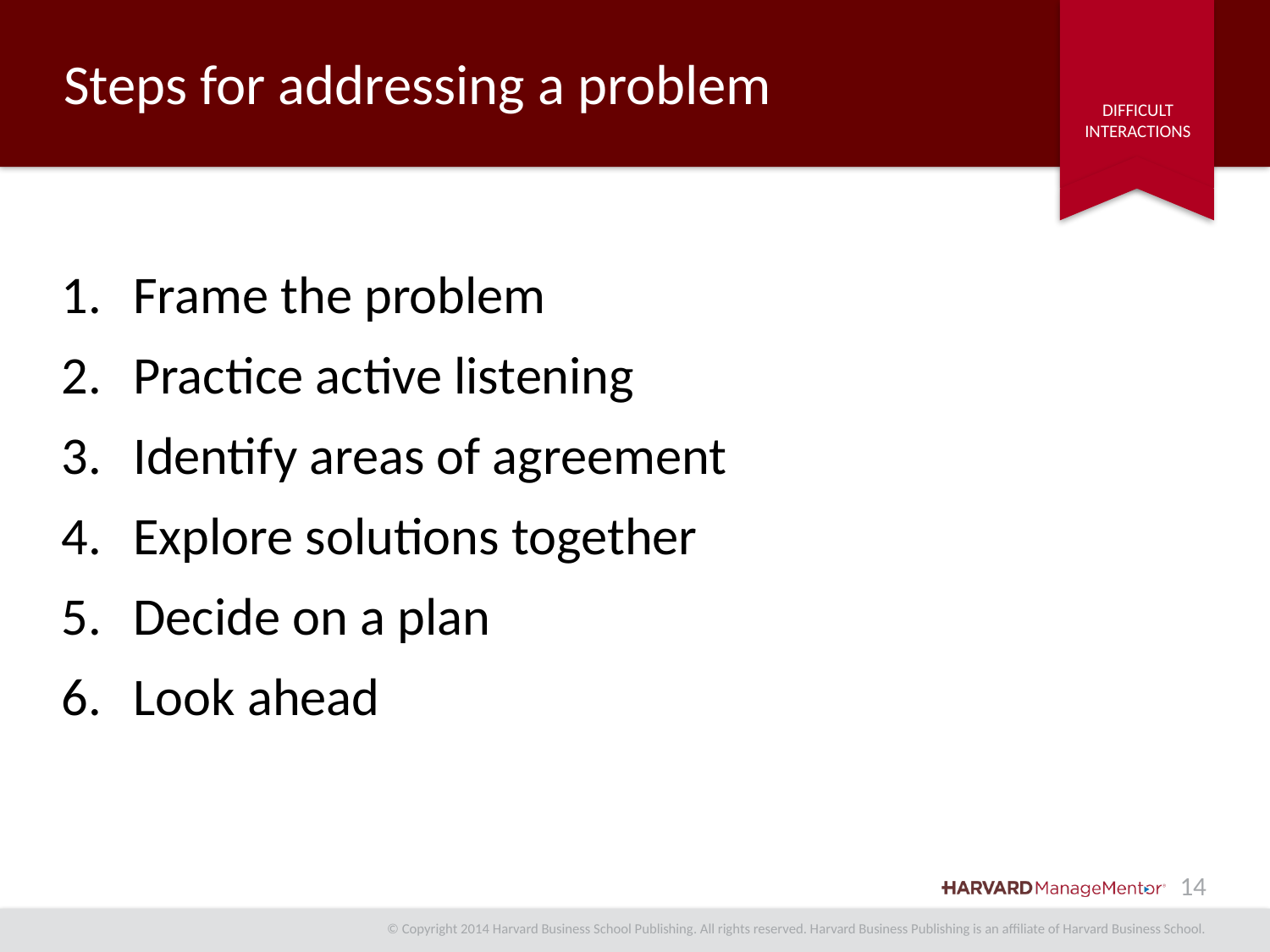

# Steps for addressing a problem
Frame the problem
Practice active listening
Identify areas of agreement
Explore solutions together
Decide on a plan
Look ahead